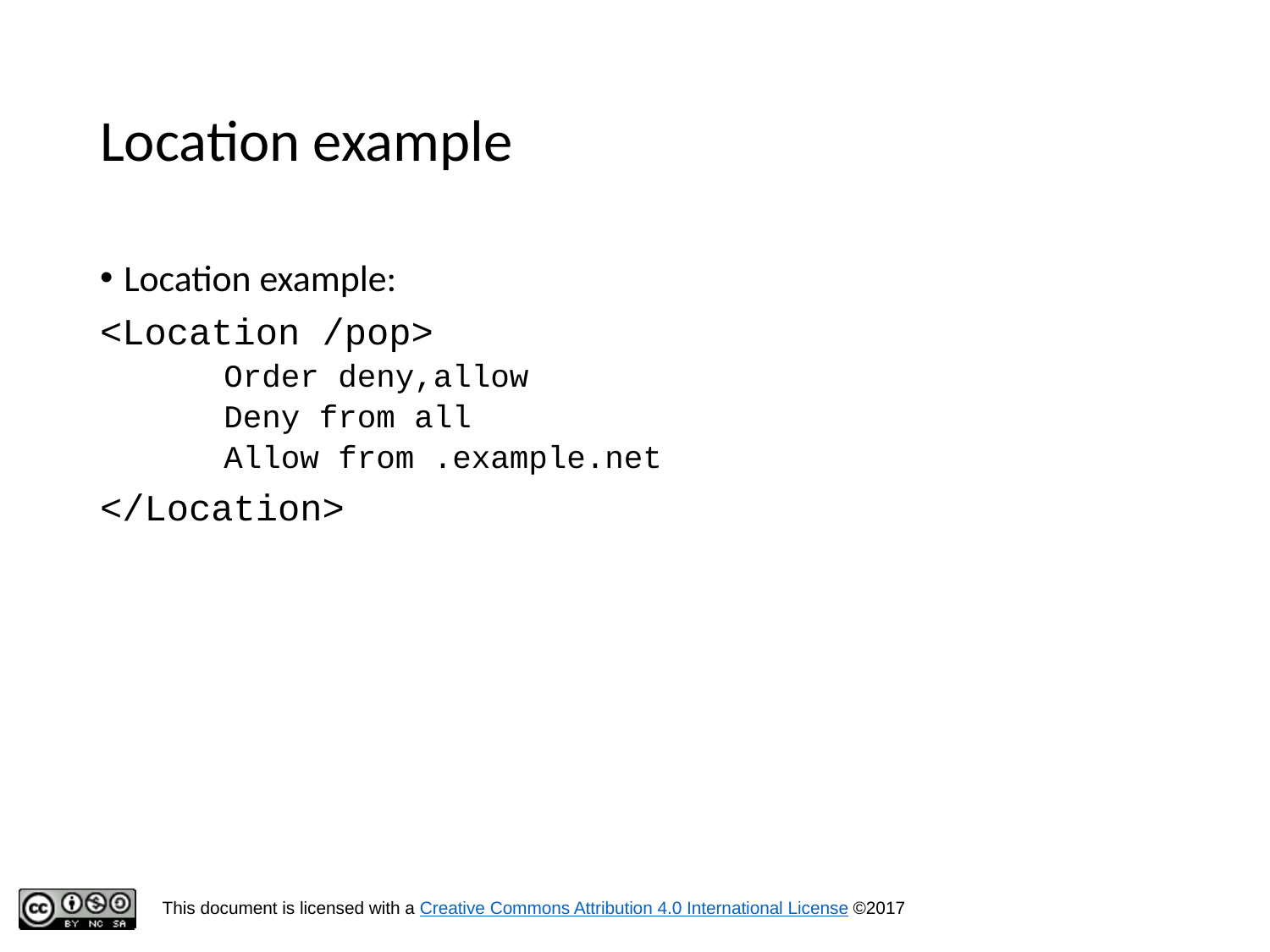

# Location example
Location example:
<Location /pop>
    Order deny,allow
    Deny from all
    Allow from .example.net
</Location>